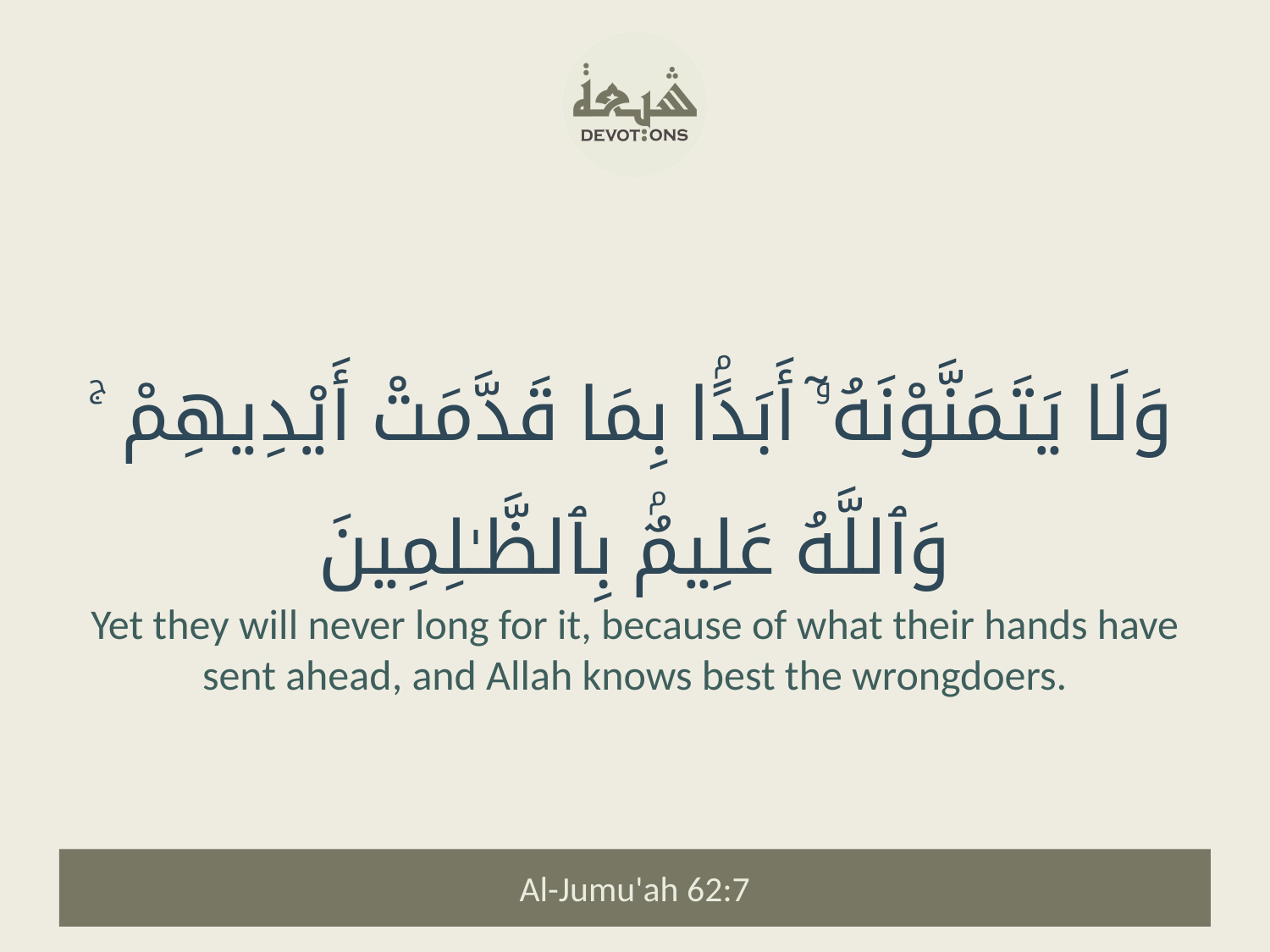

وَلَا يَتَمَنَّوْنَهُۥٓ أَبَدًۢا بِمَا قَدَّمَتْ أَيْدِيهِمْ ۚ وَٱللَّهُ عَلِيمٌۢ بِٱلظَّـٰلِمِينَ
Yet they will never long for it, because of what their hands have sent ahead, and Allah knows best the wrongdoers.
Al-Jumu'ah 62:7